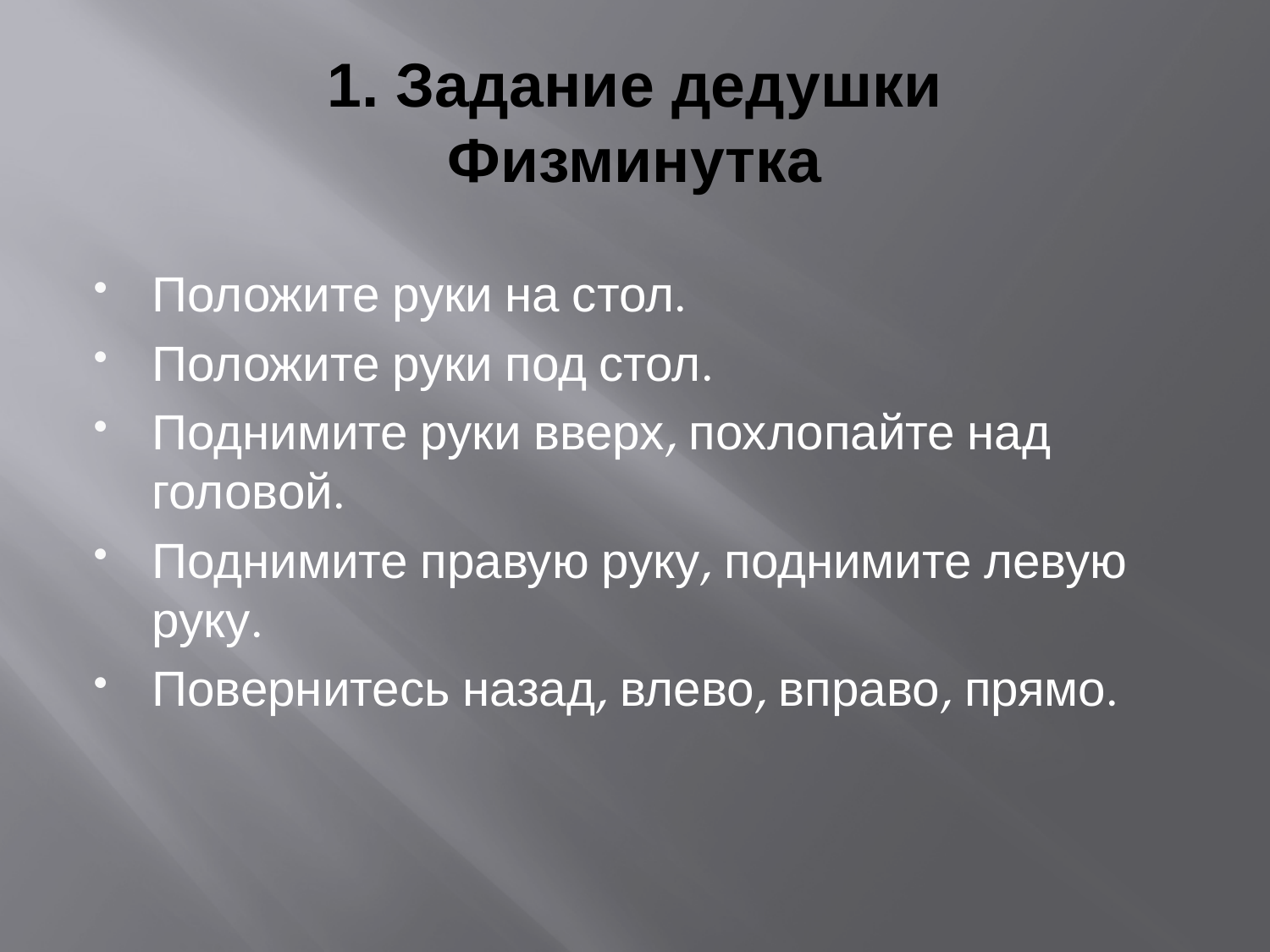

# 1. Задание дедушки Физминутка
Положите руки на стол.
Положите руки под стол.
Поднимите руки вверх, похлопайте над головой.
Поднимите правую руку, поднимите левую руку.
Повернитесь назад, влево, вправо, прямо.